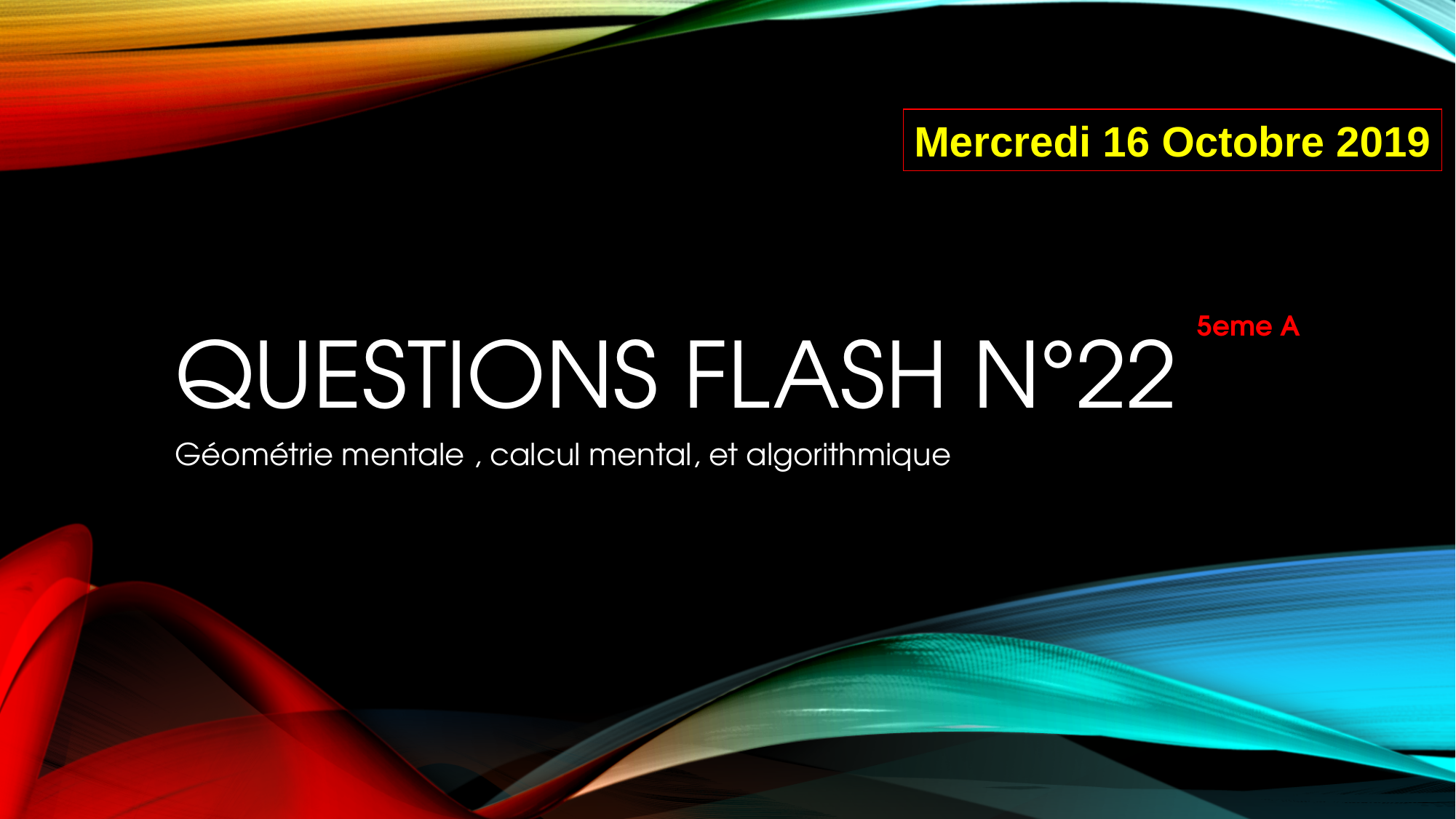

Mercredi 16 Octobre 2019
# Questions FLASH n°22
5eme A
Géométrie mentale , calcul mental, et algorithmique